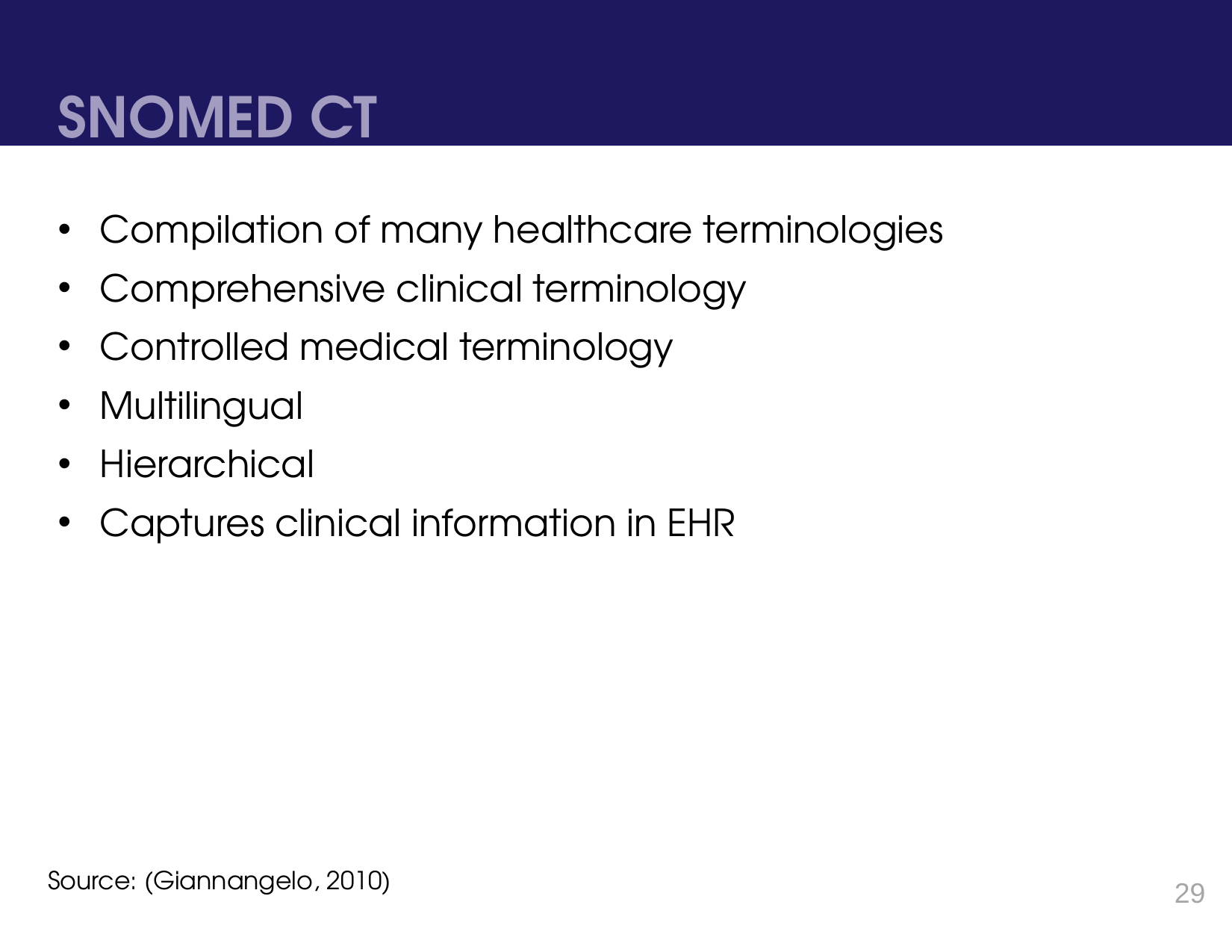

# SNOMED CT
Compilation of many healthcare terminologies
Comprehensive clinical terminology
Controlled medical terminology
Multilingual
Hierarchical
Captures clinical information in EHR
Source: (Giannangelo, 2010)
29